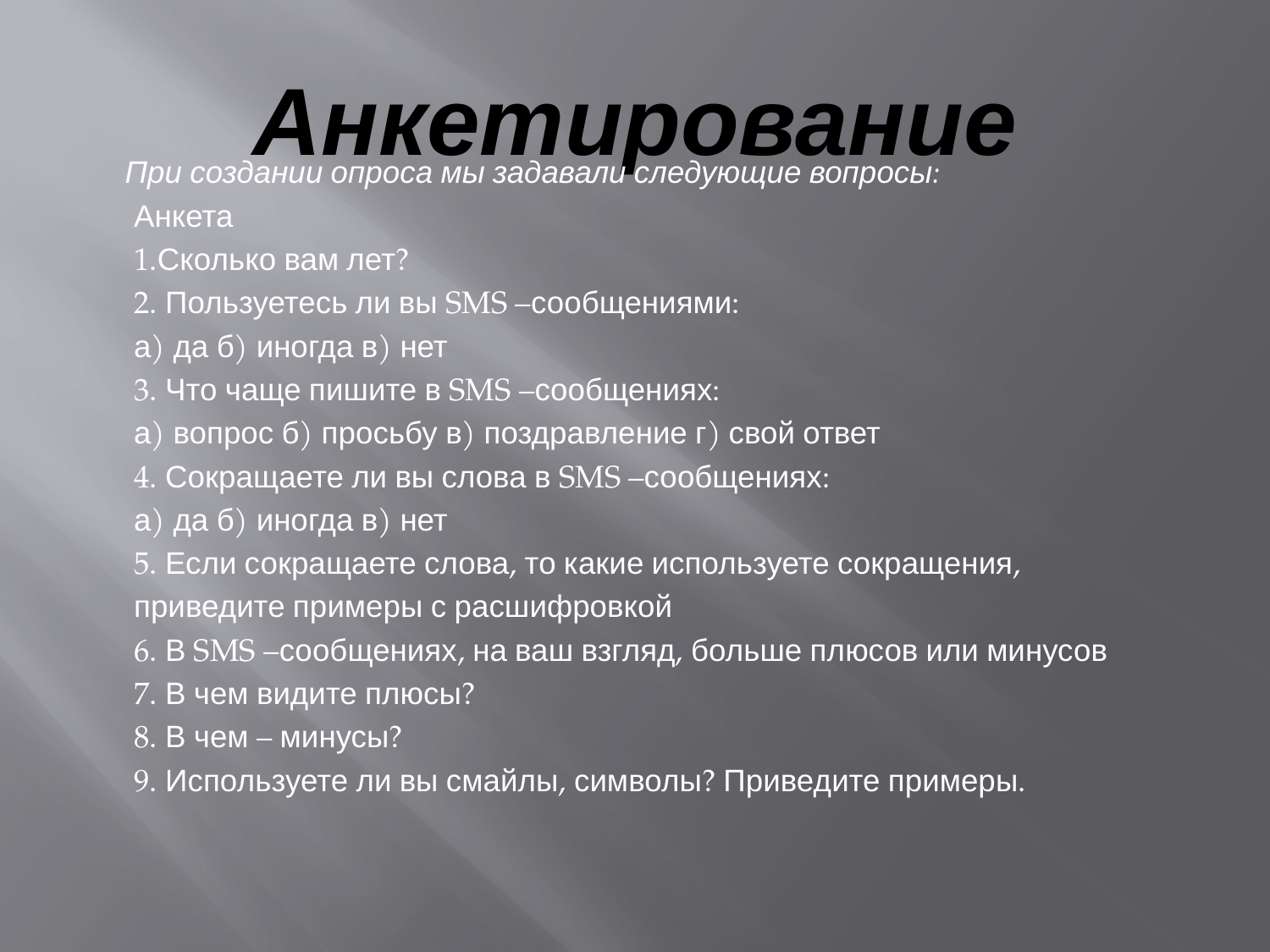

# Анкетирование
 При создании опроса мы задавали следующие вопросы:
Анкета
1.Сколько вам лет?
2. Пользуетесь ли вы SMS –сообщениями:
а) да б) иногда в) нет
3. Что чаще пишите в SMS –сообщениях:
а) вопрос б) просьбу в) поздравление г) свой ответ
4. Сокращаете ли вы слова в SMS –сообщениях:
а) да б) иногда в) нет
5. Если сокращаете слова, то какие используете сокращения,
приведите примеры с расшифровкой
6. В SMS –сообщениях, на ваш взгляд, больше плюсов или минусов
7. В чем видите плюсы?
8. В чем – минусы?
9. Используете ли вы смайлы, символы? Приведите примеры.